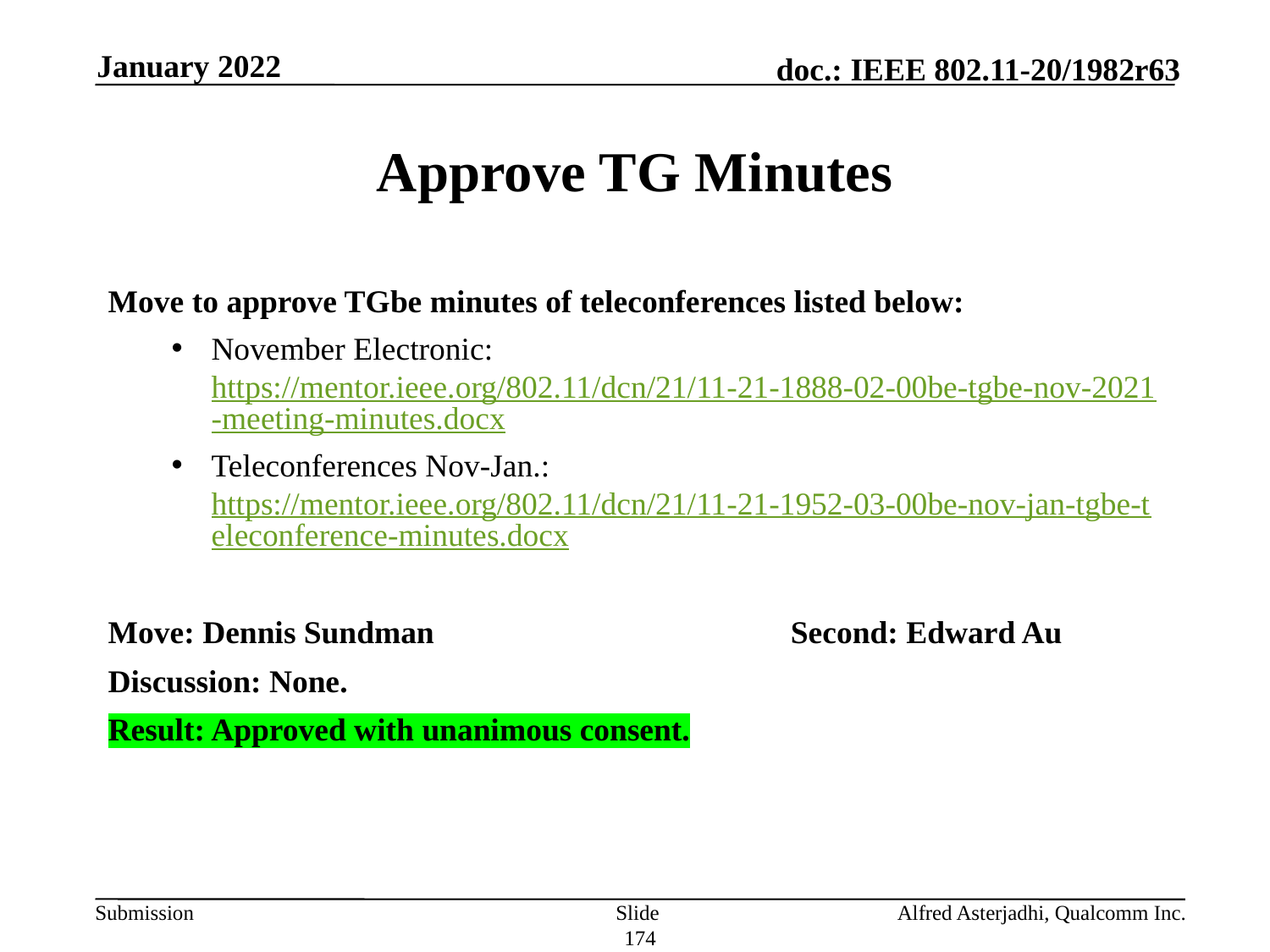

January 2022
# Approve TG Minutes
Move to approve TGbe minutes of teleconferences listed below:
November Electronic: https://mentor.ieee.org/802.11/dcn/21/11-21-1888-02-00be-tgbe-nov-2021-meeting-minutes.docx
Teleconferences Nov-Jan.: https://mentor.ieee.org/802.11/dcn/21/11-21-1952-03-00be-nov-jan-tgbe-teleconference-minutes.docx

Move: Dennis Sundman			Second: Edward Au
Discussion: None.
Result: Approved with unanimous consent.
Slide 174
Alfred Asterjadhi, Qualcomm Inc.